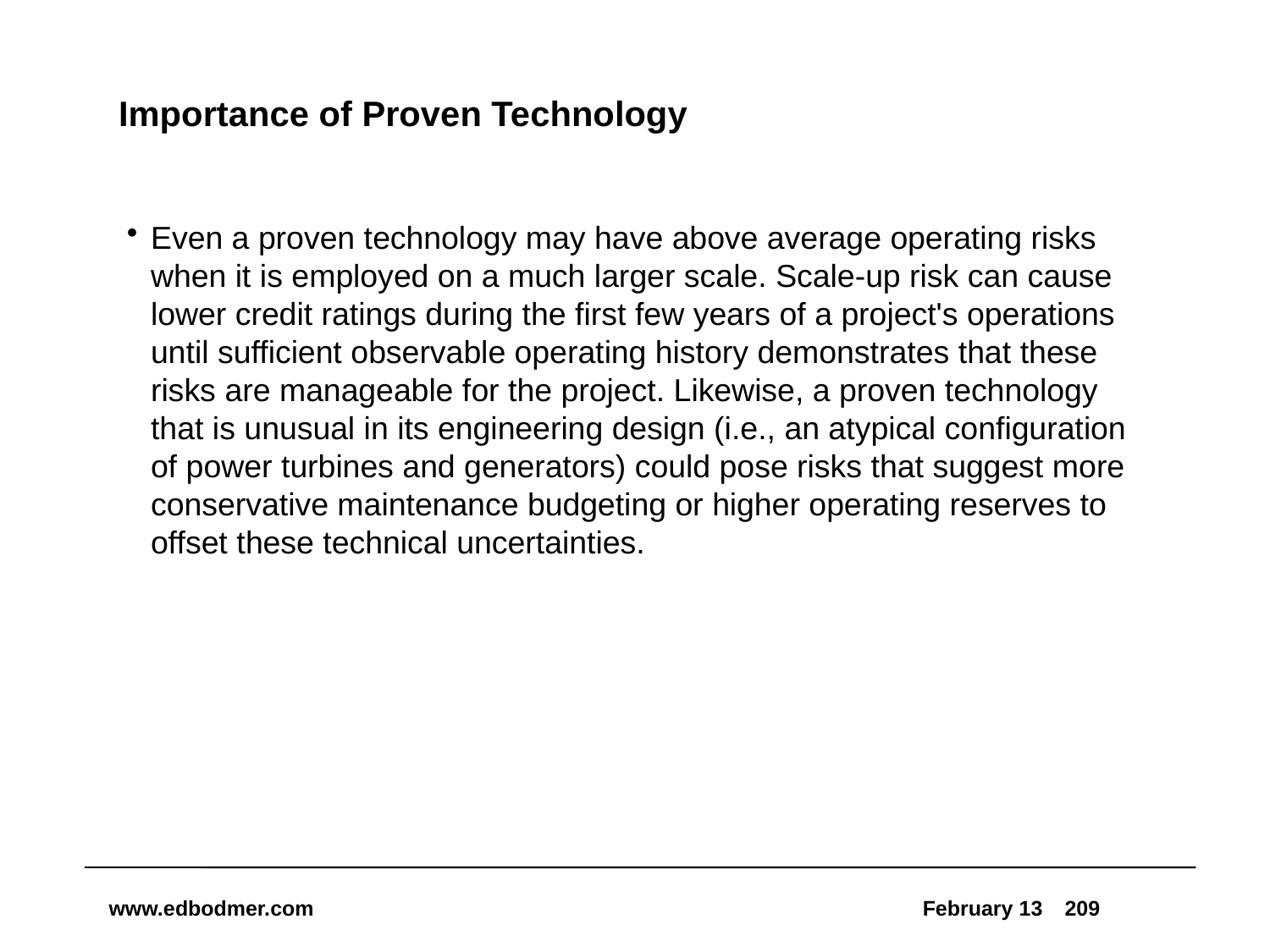

# Importance of Proven Technology
Even a proven technology may have above average operating risks when it is employed on a much larger scale. Scale-up risk can cause lower credit ratings during the first few years of a project's operations until sufficient observable operating history demonstrates that these risks are manageable for the project. Likewise, a proven technology that is unusual in its engineering design (i.e., an atypical configuration of power turbines and generators) could pose risks that suggest more conservative maintenance budgeting or higher operating reserves to offset these technical uncertainties.